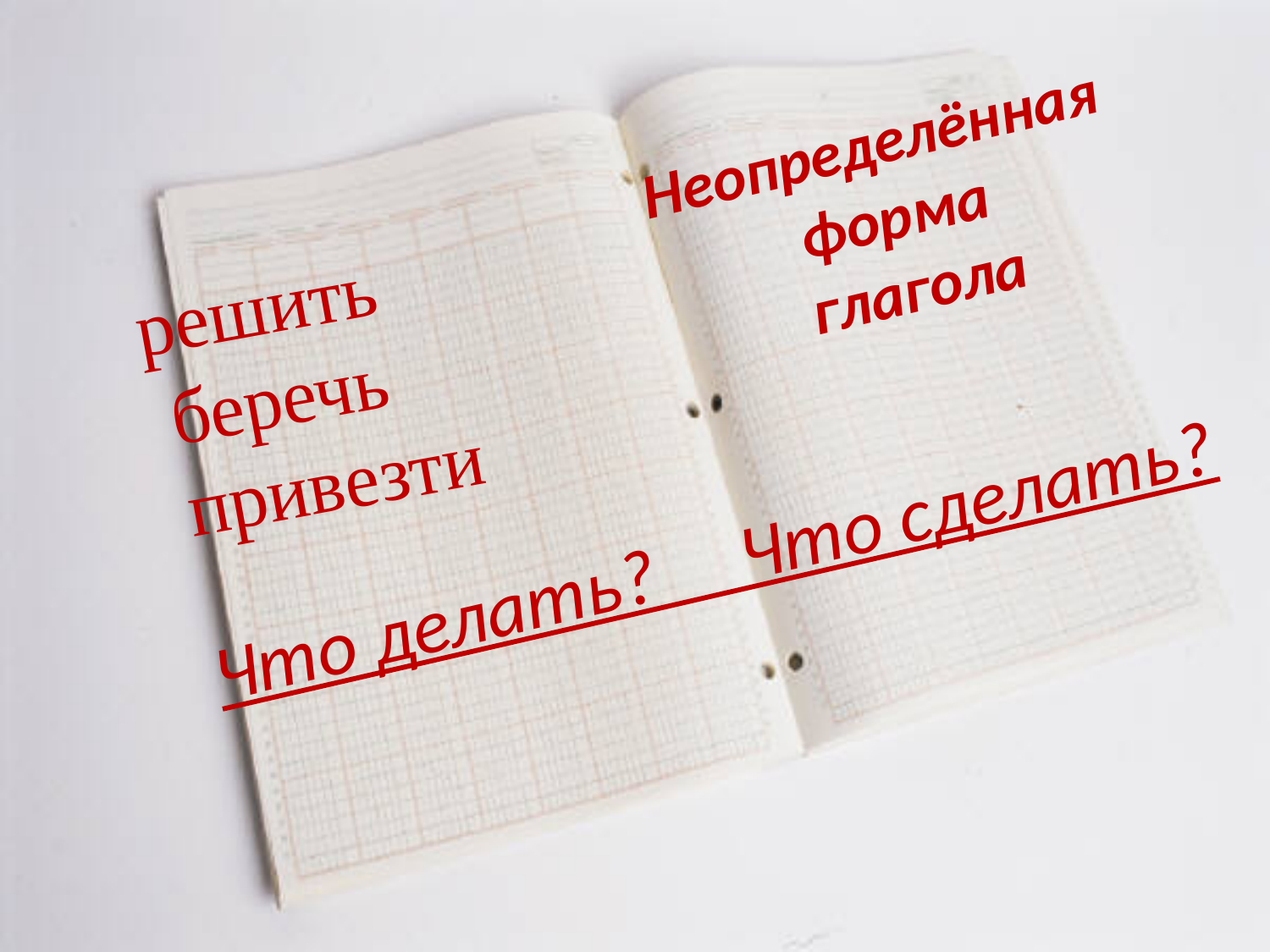

Неопределённая
форма
 глагола
решить
 беречь
 привезти
Что делать?     Что сделать?